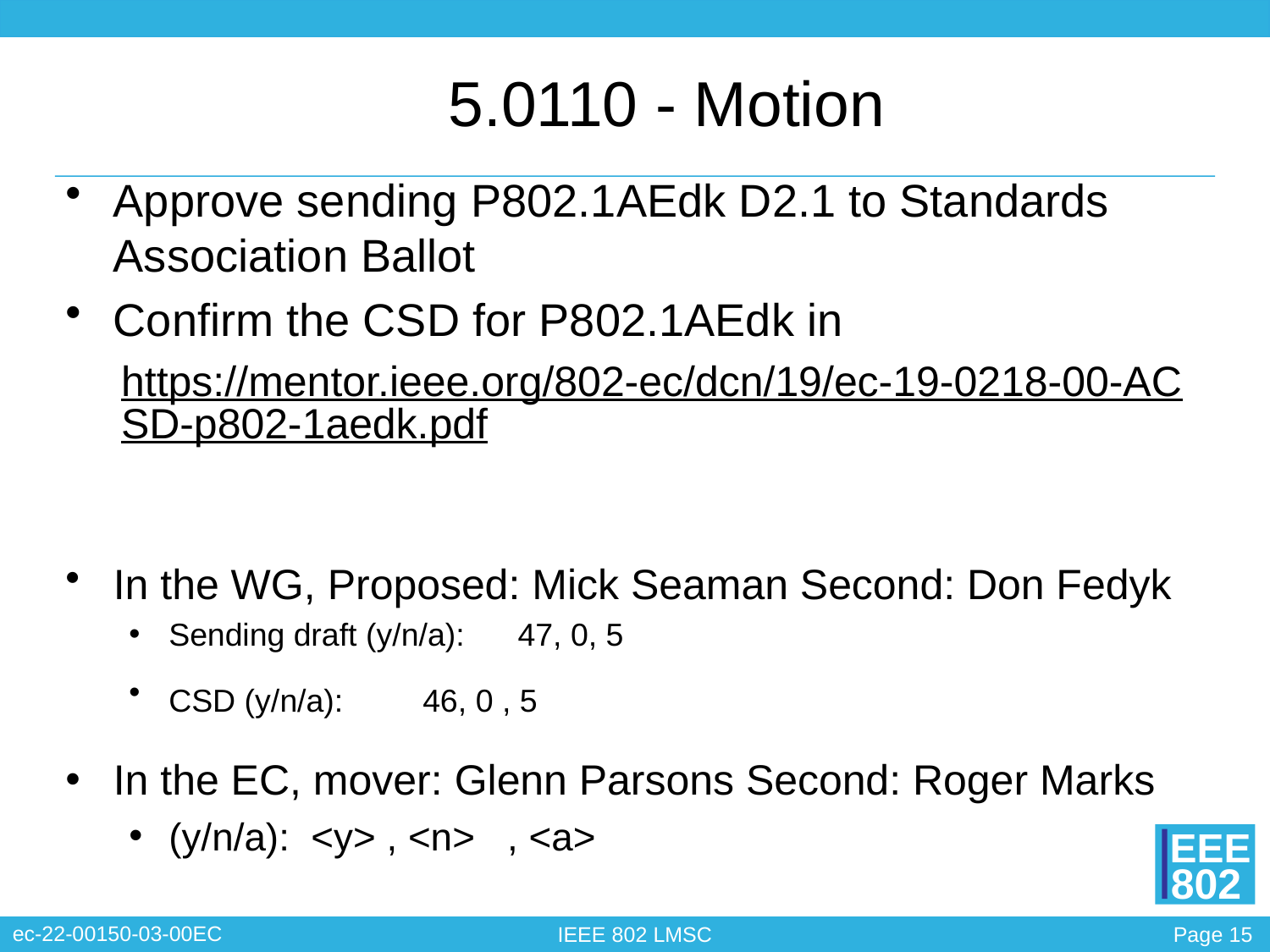

5.0110 - Motion
Approve sending P802.1AEdk D2.1 to Standards Association Ballot
Confirm the CSD for P802.1AEdk in
https://mentor.ieee.org/802-ec/dcn/19/ec-19-0218-00-ACSD-p802-1aedk.pdf
In the WG, Proposed: Mick Seaman Second: Don Fedyk
Sending draft (y/n/a):      47, 0, 5
CSD (y/n/a):	46, 0 , 5
In the EC, mover: Glenn Parsons Second: Roger Marks
(y/n/a):  <y> , <n>   , <a>